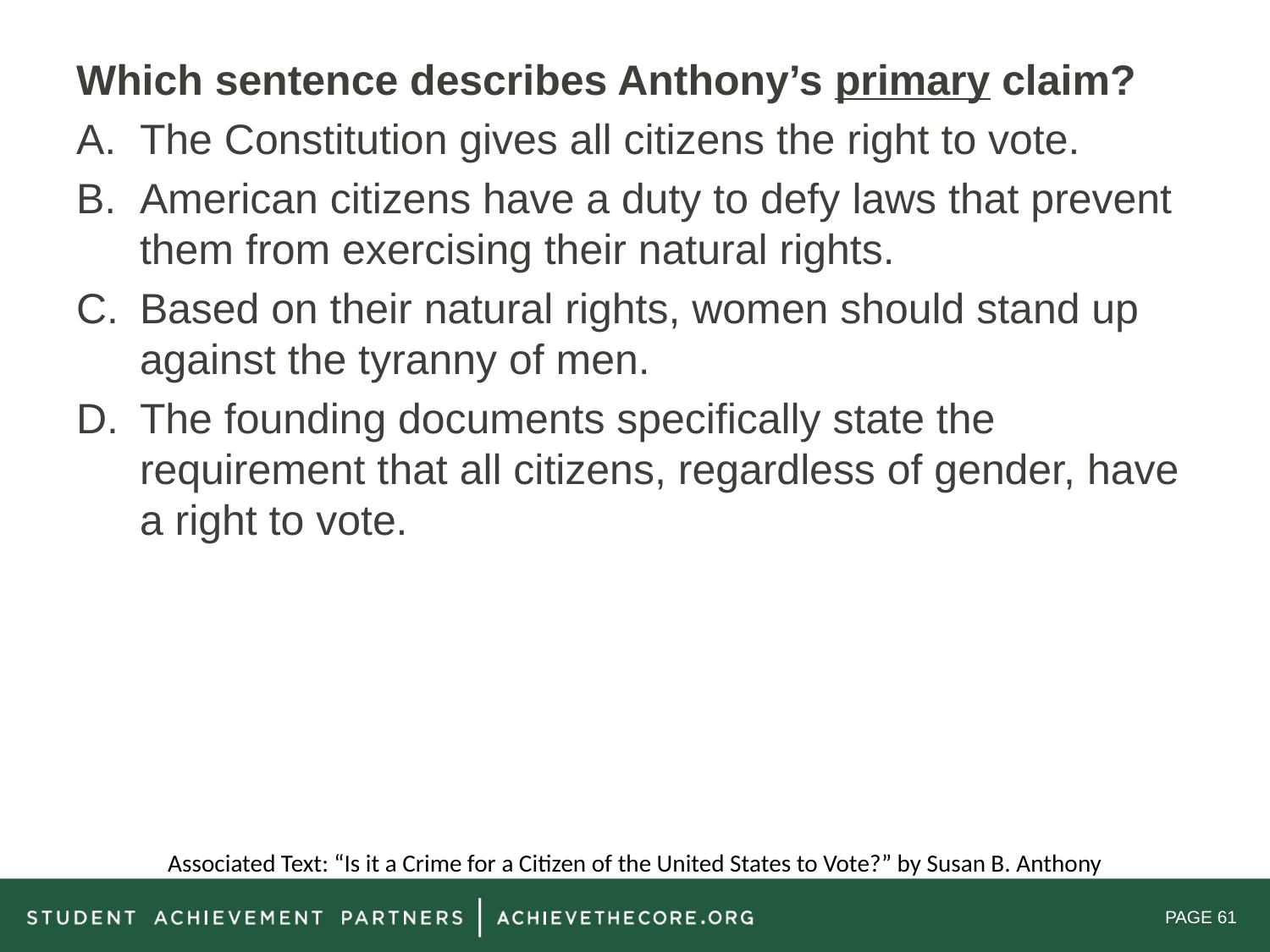

Which sentence describes Anthony’s primary claim?
The Constitution gives all citizens the right to vote.
American citizens have a duty to defy laws that prevent them from exercising their natural rights.
Based on their natural rights, women should stand up against the tyranny of men.
The founding documents specifically state the requirement that all citizens, regardless of gender, have a right to vote.

Associated Text: “Is it a Crime for a Citizen of the United States to Vote?” by Susan B. Anthony